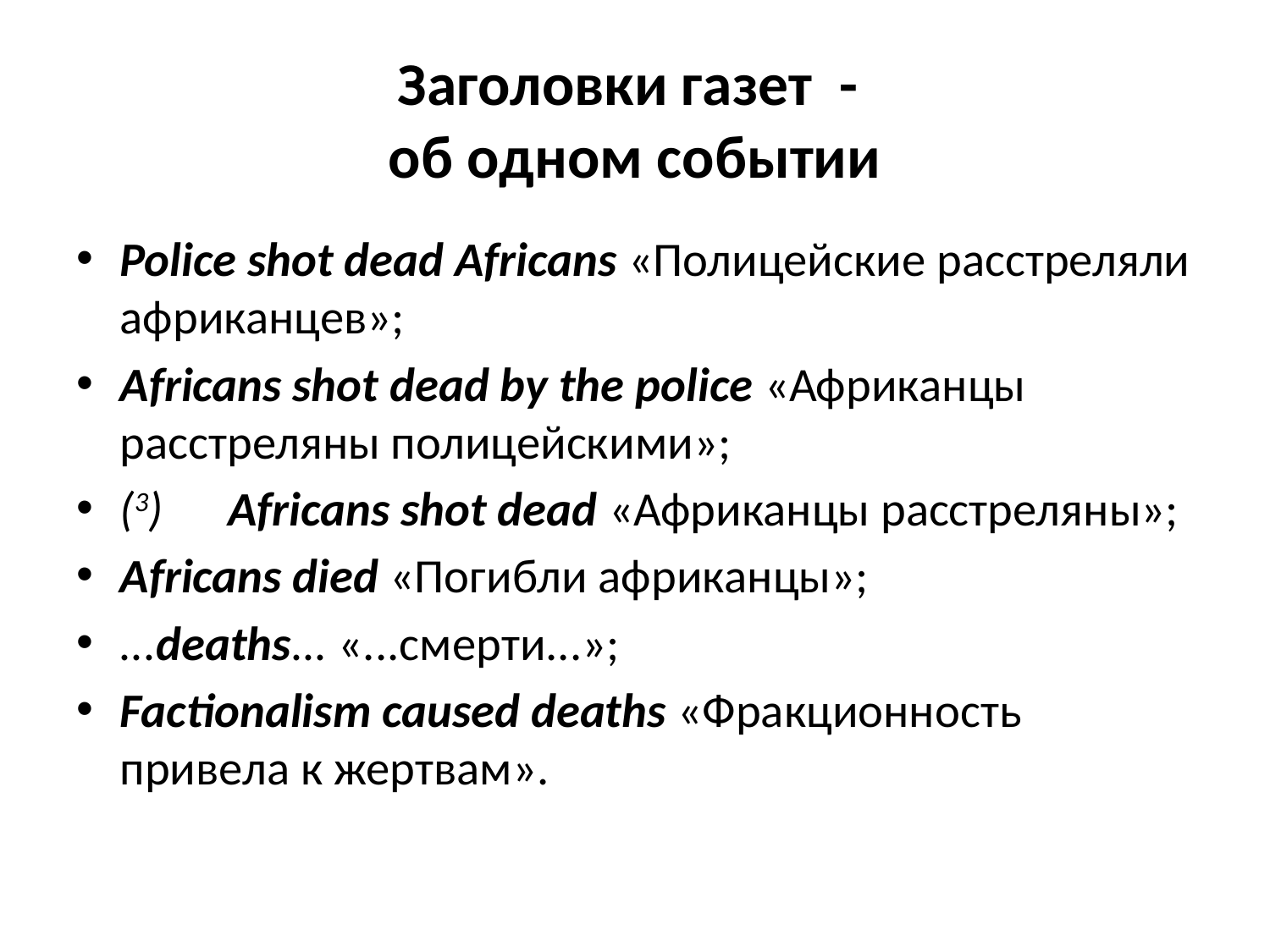

# Заголовки газет  - об одном событии
Police shot dead Africans «Полицейские расстреляли африканцев»;
Africans shot dead by the police «Африканцы расстреляны полицейски­ми»;
(3)	Africans shot dead «Африканцы расстреляны»;
Africans died «Погибли африканцы»;
...deaths... «...смерти...»;
Factionalism caused deaths «Фракционность привела к жертвам».